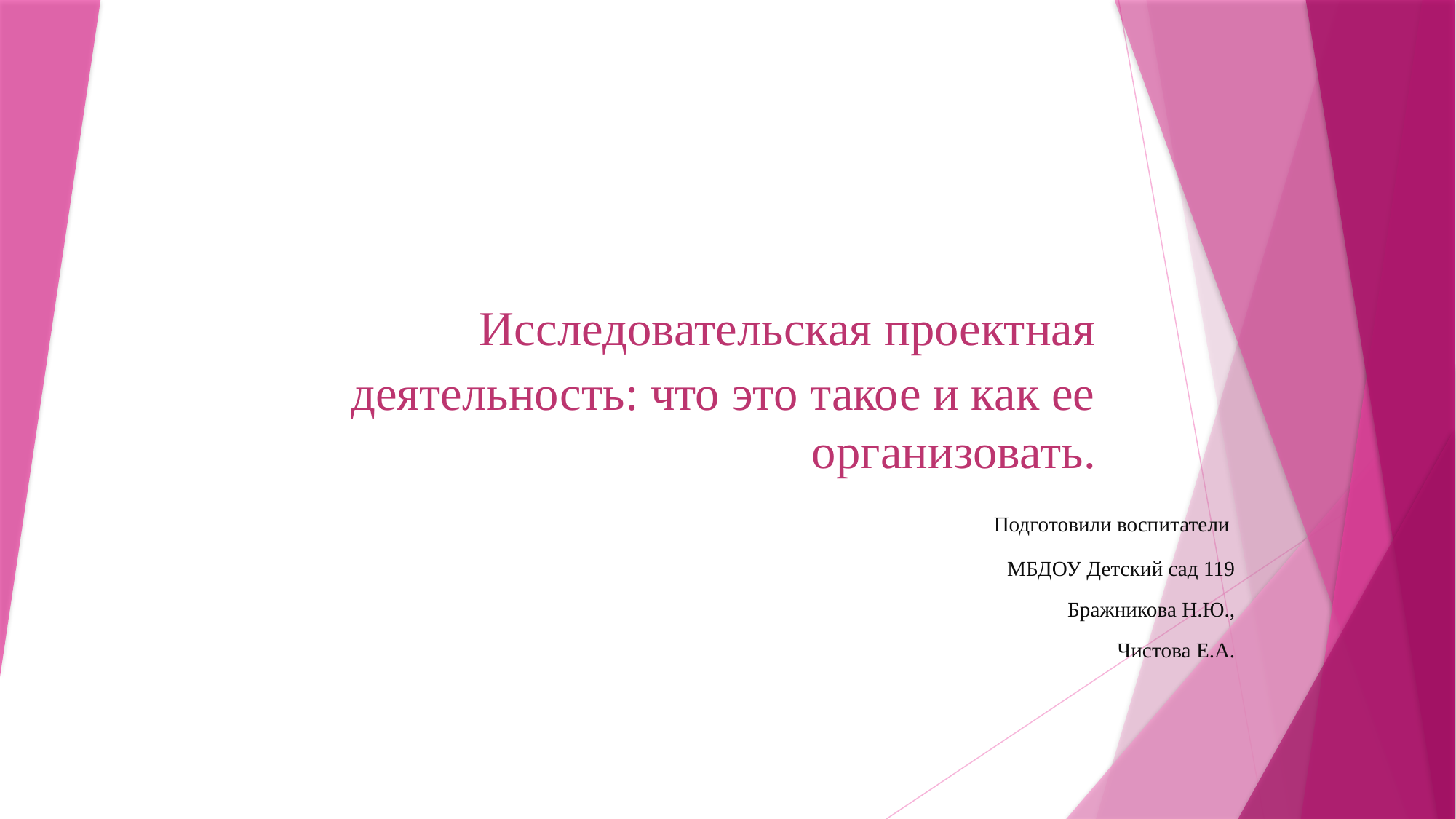

# Исследовательская проектная деятельность: что это такое и как ее организовать.
  Подготовили воспитатели
МБДОУ Детский сад 119
Бражникова Н.Ю.,
Чистова Е.А.